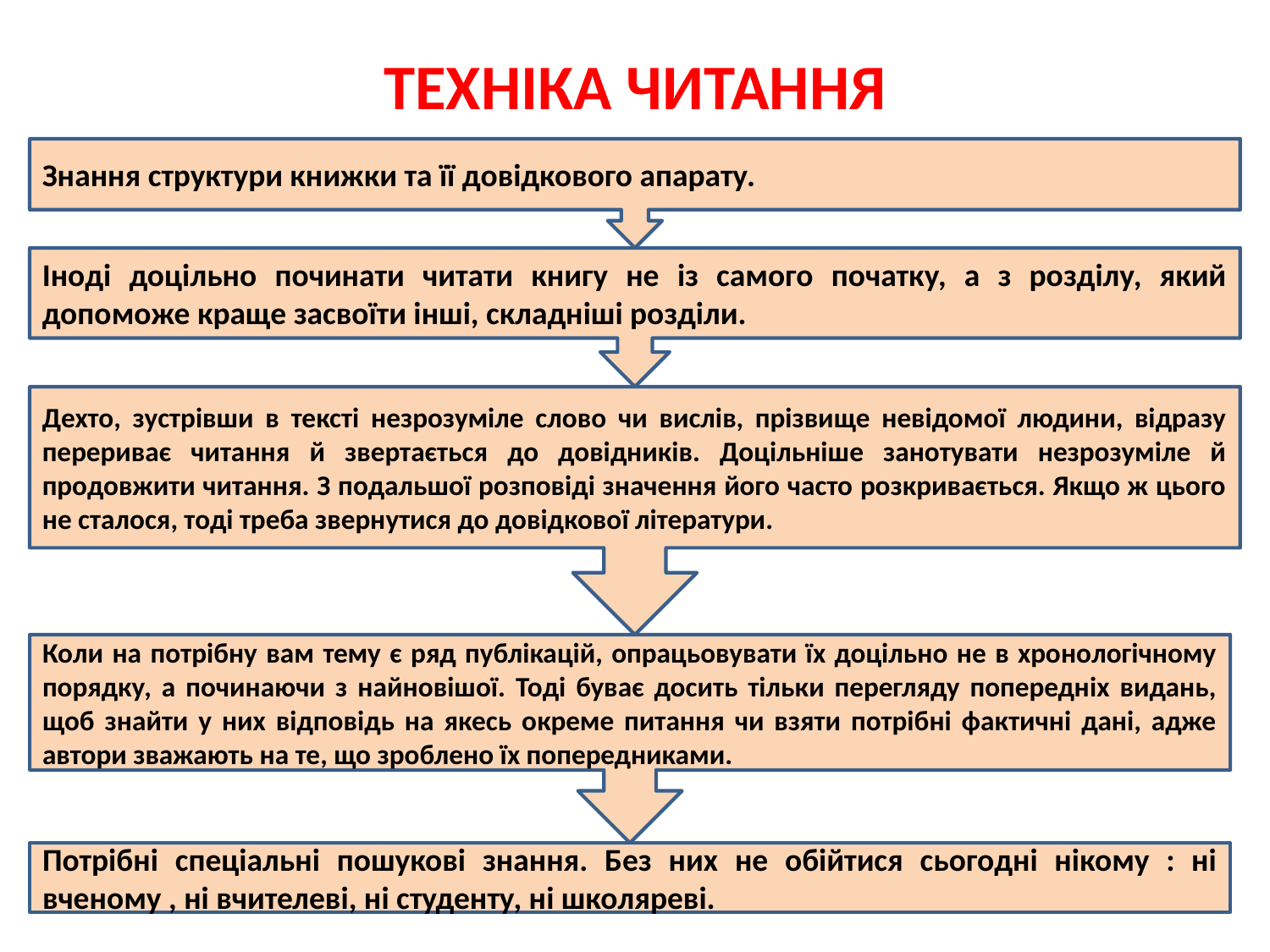

# ТЕХНІКА ЧИТАННЯ
Знання структури книжки та її довідкового апарату.
Іноді доцільно починати читати книгу не із самого початку, а з розділу, який допоможе краще засвоїти інші, складніші розділи.
Дехто, зустрівши в тексті незрозуміле слово чи вислів, прізвище невідомої людини, відразу перериває читання й звертається до довідників. Доцільніше занотувати незрозуміле й продовжити читання. З подальшої розповіді значення його часто розкривається. Якщо ж цього не сталося, тоді треба звернутися до довідкової літератури.
Коли на потрібну вам тему є ряд публікацій, опрацьовувати їх доцільно не в хронологічному порядку, а починаючи з найновішої. Тоді буває досить тільки перегляду попередніх видань, щоб знайти у них відповідь на якесь окреме питання чи взяти потрібні фактичні дані, адже автори зважають на те, що зроблено їх попередниками.
Потрібні спеціальні пошукові знання. Без них не обійтися сьогодні нікому : ні вченому , ні вчителеві, ні студенту, ні школяреві.